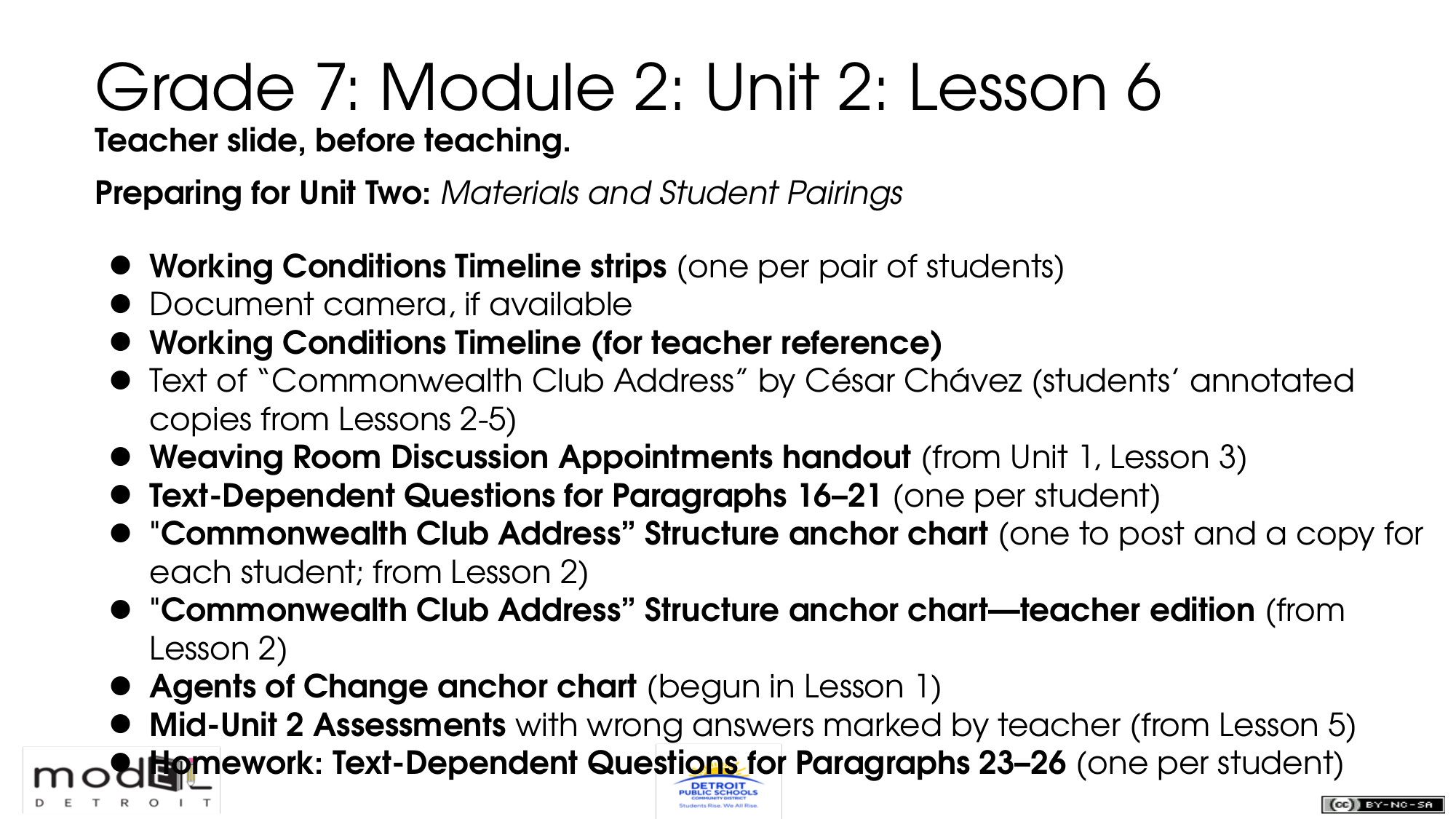

Grade 7: Module 2: Unit 2: Lesson 6
Teacher slide, before teaching.
Preparing for Unit Two: Materials and Student Pairings

Working Conditions Timeline strips (one per pair of students)
Document camera, if available
Working Conditions Timeline (for teacher reference)
Text of “Commonwealth Club Address” by César Chávez (students’ annotated copies from Lessons 2-5)
Weaving Room Discussion Appointments handout (from Unit 1, Lesson 3)
Text-Dependent Questions for Paragraphs 16–21 (one per student)
"Commonwealth Club Address” Structure anchor chart (one to post and a copy for each student; from Lesson 2)
"Commonwealth Club Address” Structure anchor chart—teacher edition (from Lesson 2)
Agents of Change anchor chart (begun in Lesson 1)
Mid-Unit 2 Assessments with wrong answers marked by teacher (from Lesson 5)
Homework: Text-Dependent Questions for Paragraphs 23–26 (one per student)